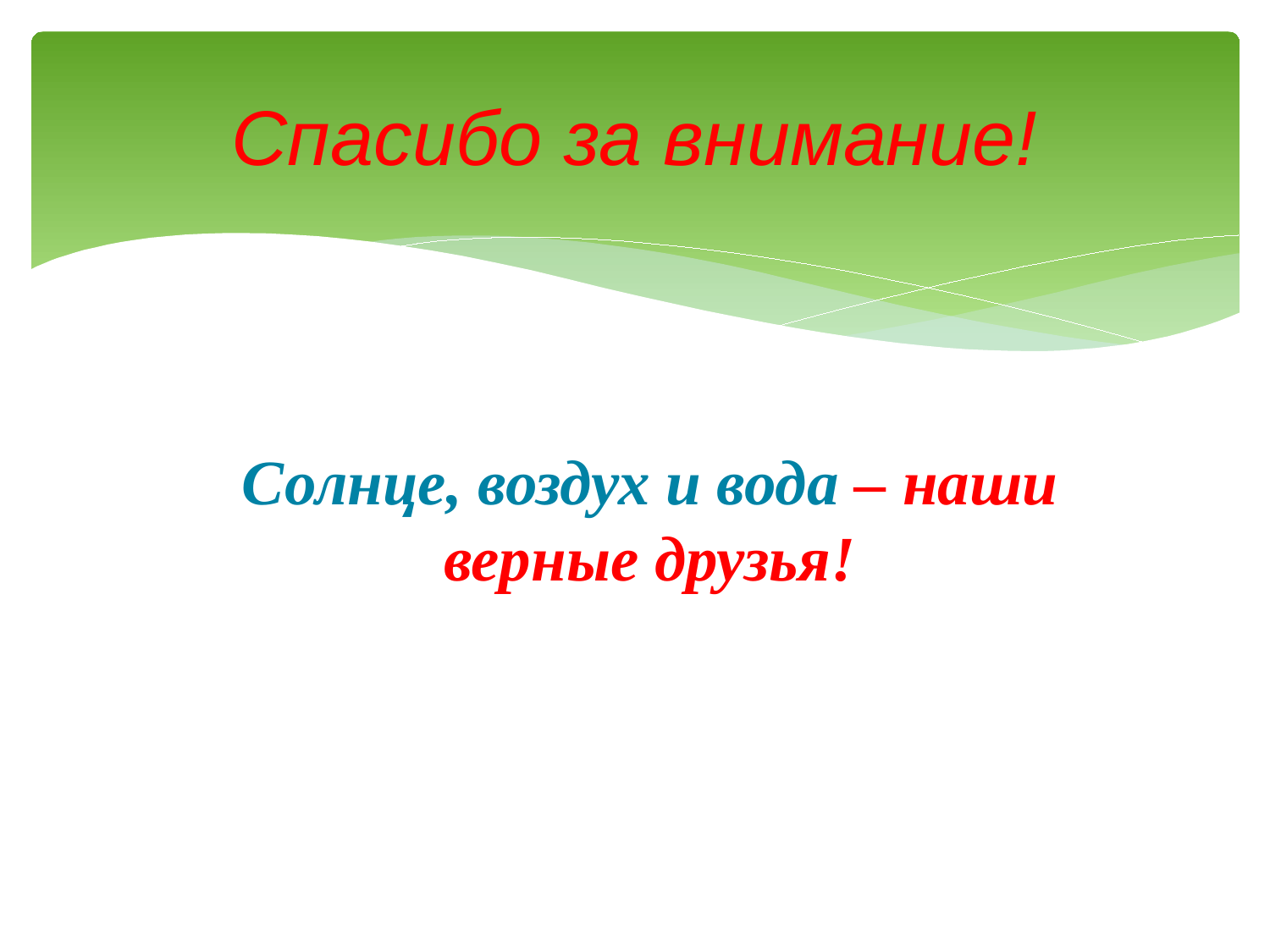

# Спасибо за внимание!
Солнце, воздух и вода – наши верные друзья!